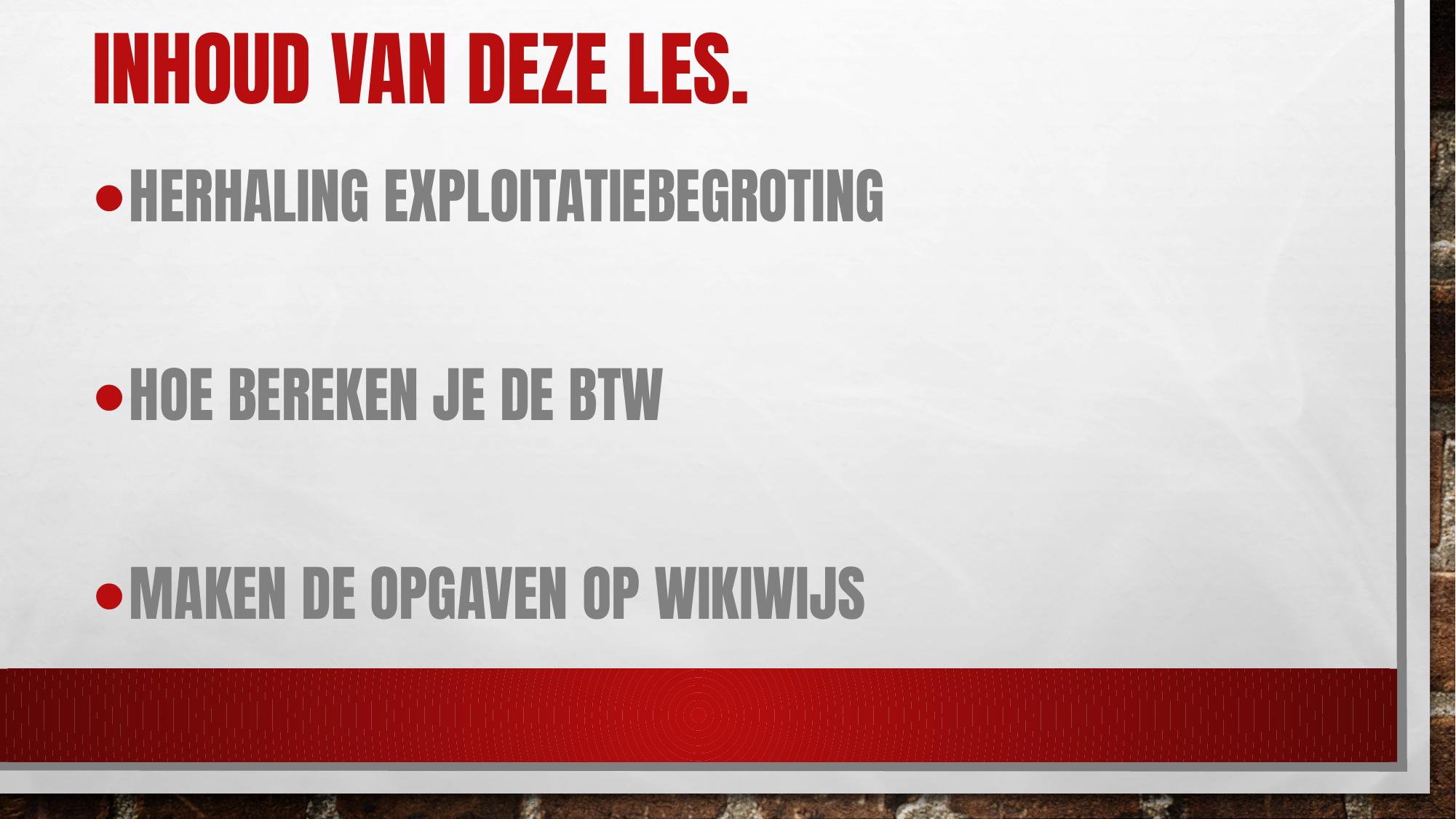

# Inhoud van deze les.
Herhaling exploitatiebegroting

Hoe bereken je de BTW

Maken de opgaven op wikiwijs